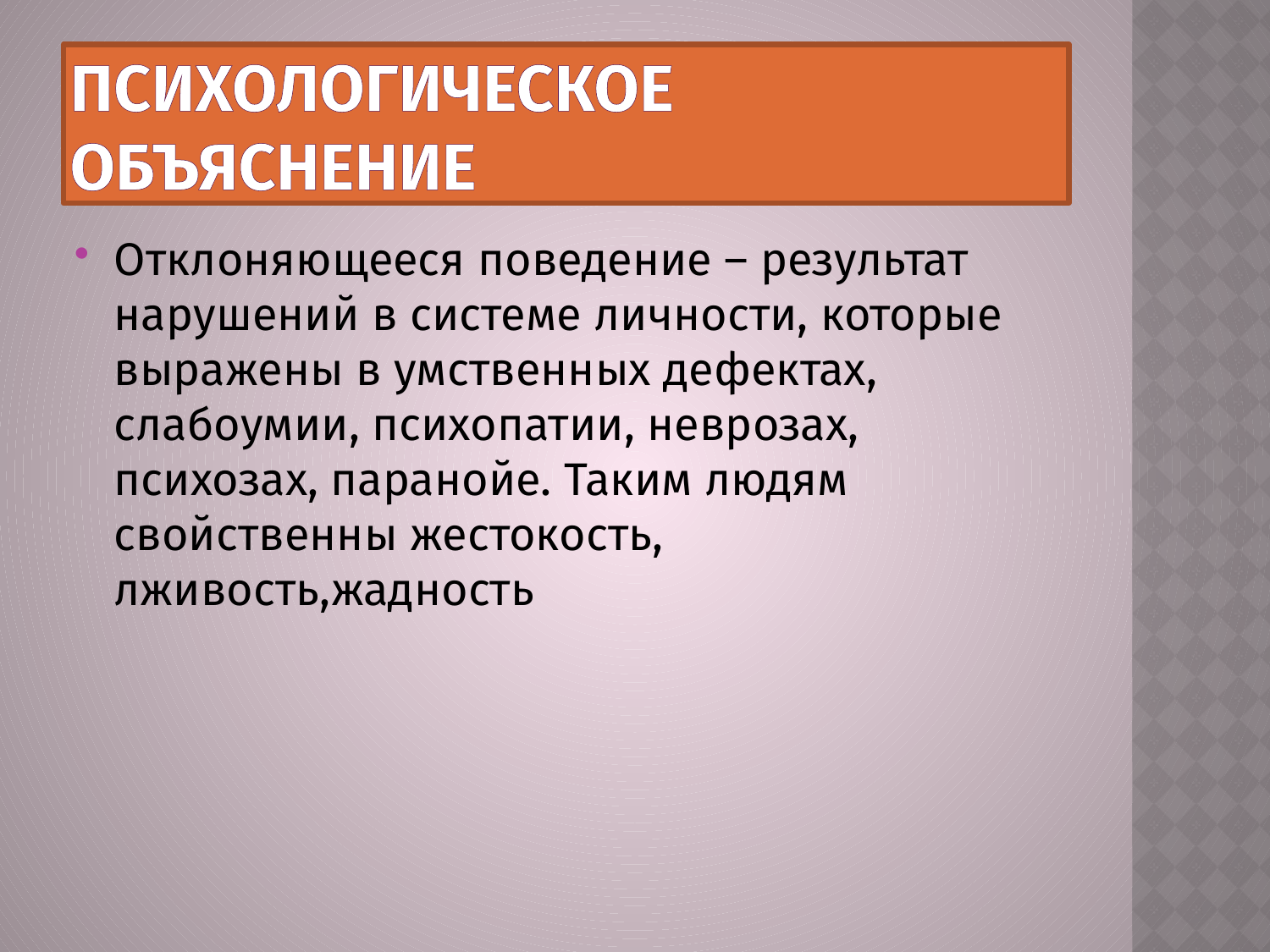

# Психологическое объяснение
Отклоняющееся поведение – результат нарушений в системе личности, которые выражены в умственных дефектах, слабоумии, психопатии, неврозах, психозах, паранойе. Таким людям свойственны жестокость, лживость,жадность